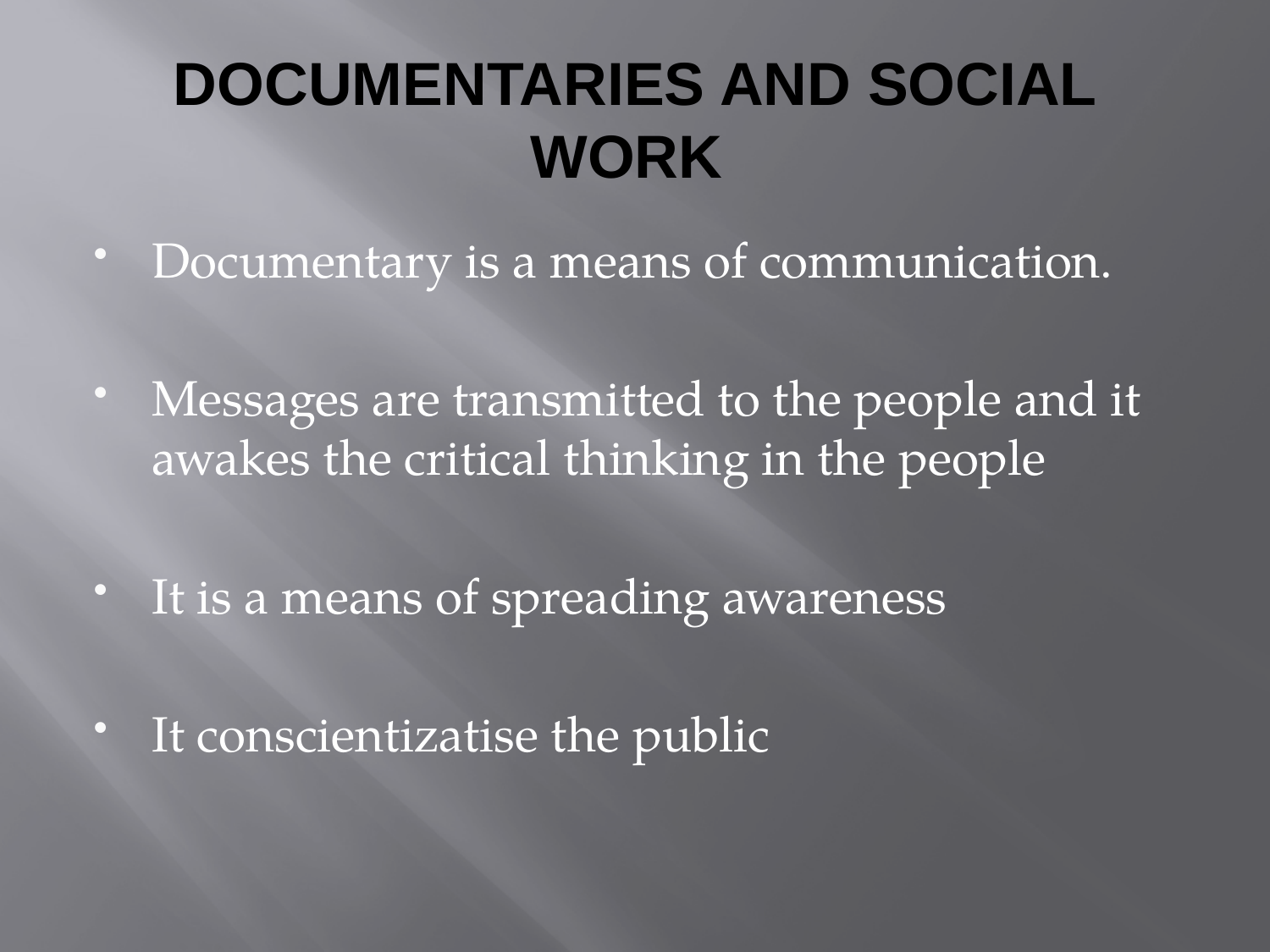

# DOCUMENTARIES AND SOCIAL WORK
Documentary is a means of communication.

Messages are transmitted to the people and it awakes the critical thinking in the people

It is a means of spreading awareness

It conscientizatise the public